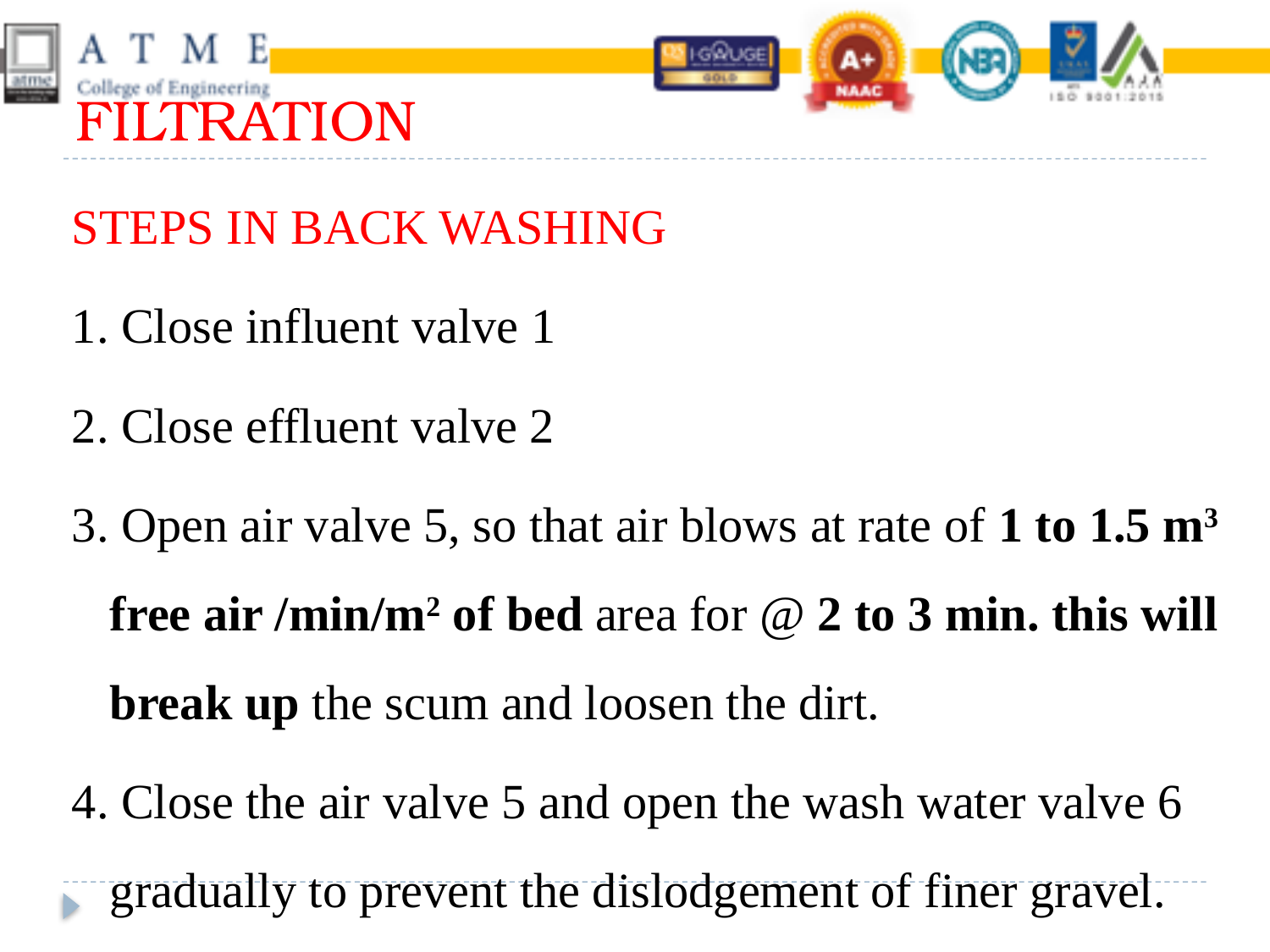

# FILTRATION
STEPS IN BACK WASHING
1. Close influent valve 1
2. Close effluent valve 2
3. Open air valve 5, so that air blows at rate of 1 to 1.5 m3 free air /min/m2 of bed area for @ 2 to 3 min. this will break up the scum and loosen the dirt.
4. Close the air valve 5 and open the wash water valve 6 gradually to prevent the dislodgement of finer gravel.